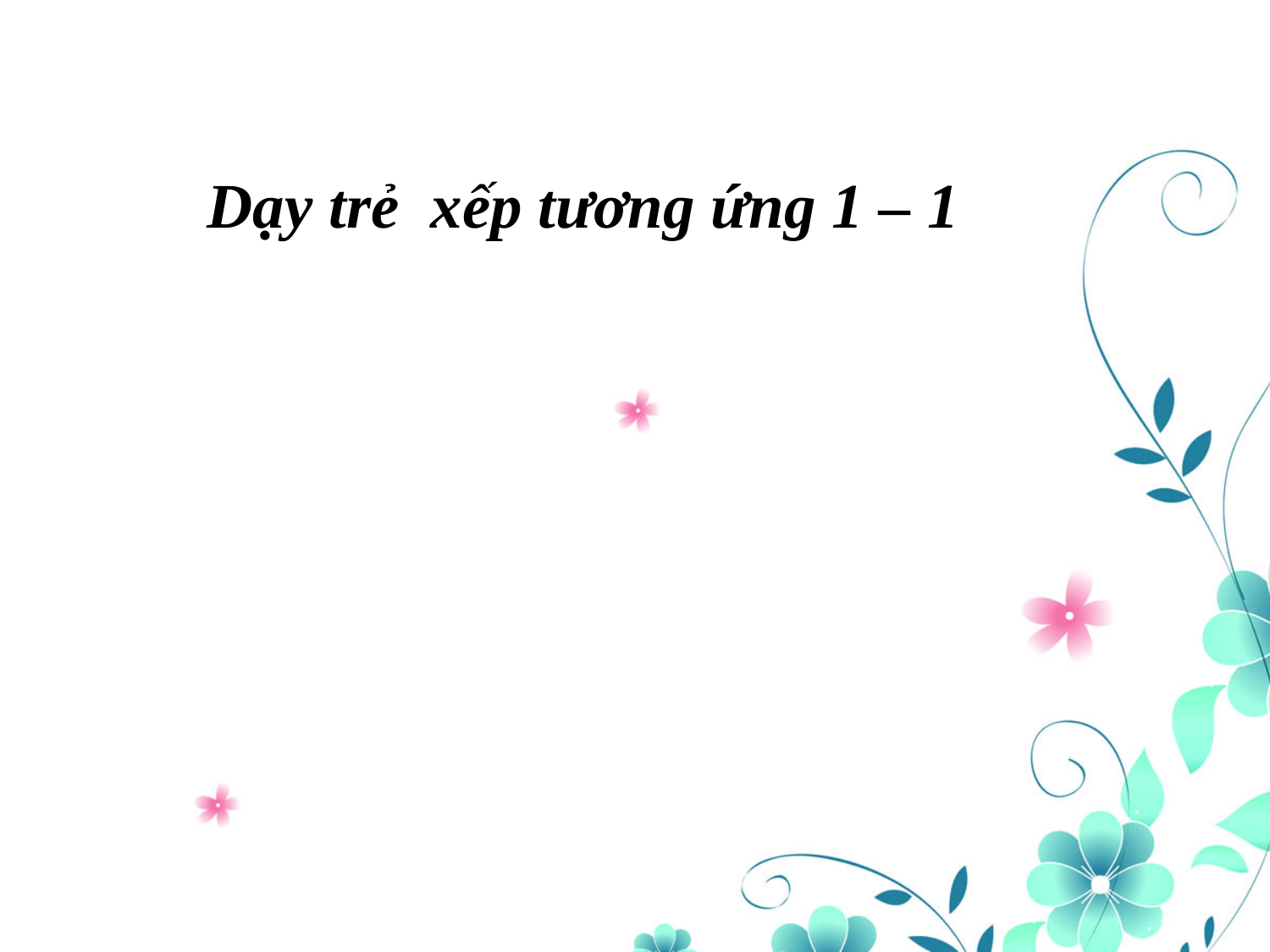

Dạy trẻ  xếp tương ứng 1 – 1